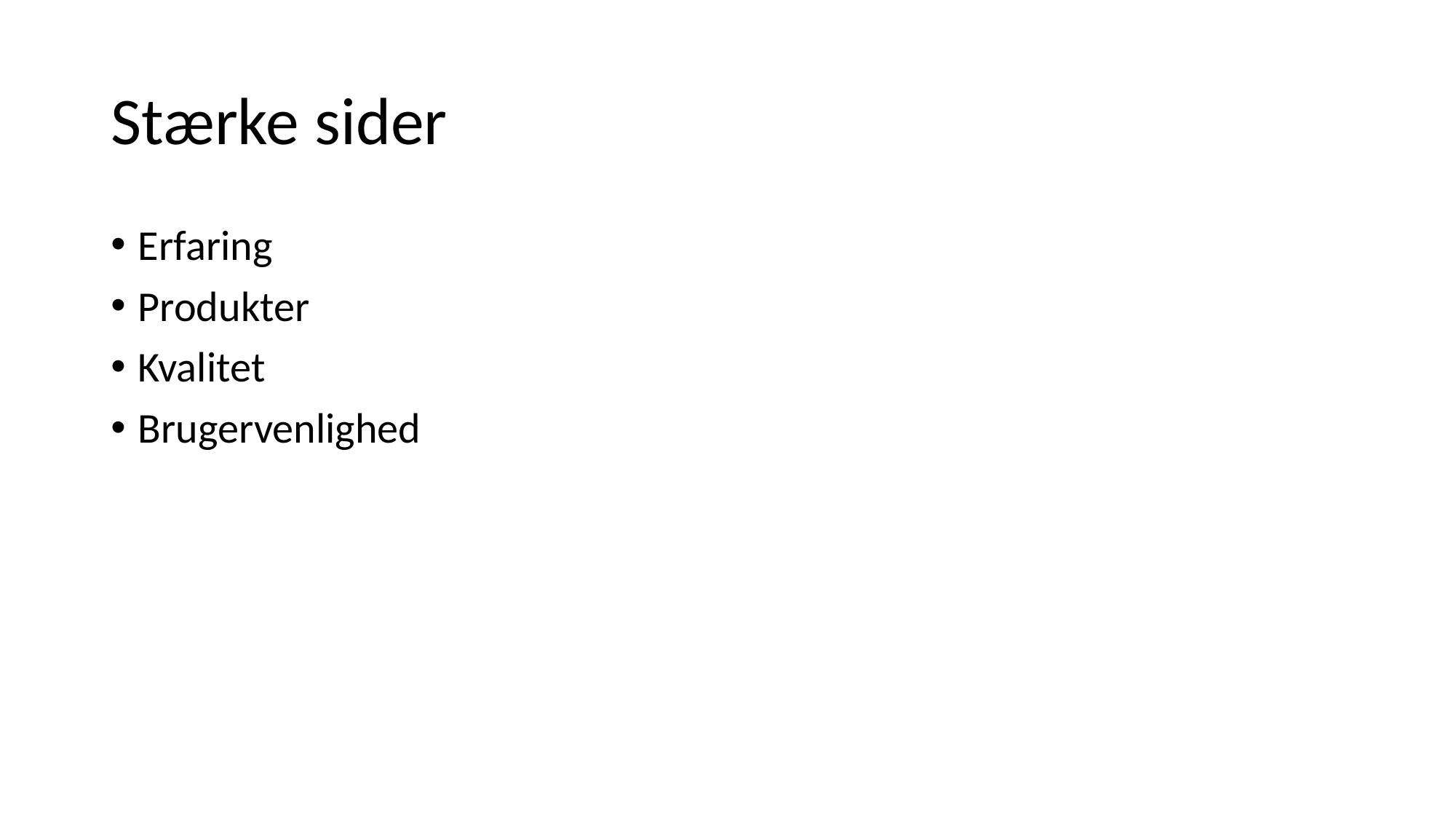

# Stærke sider
Erfaring
Produkter
Kvalitet
Brugervenlighed